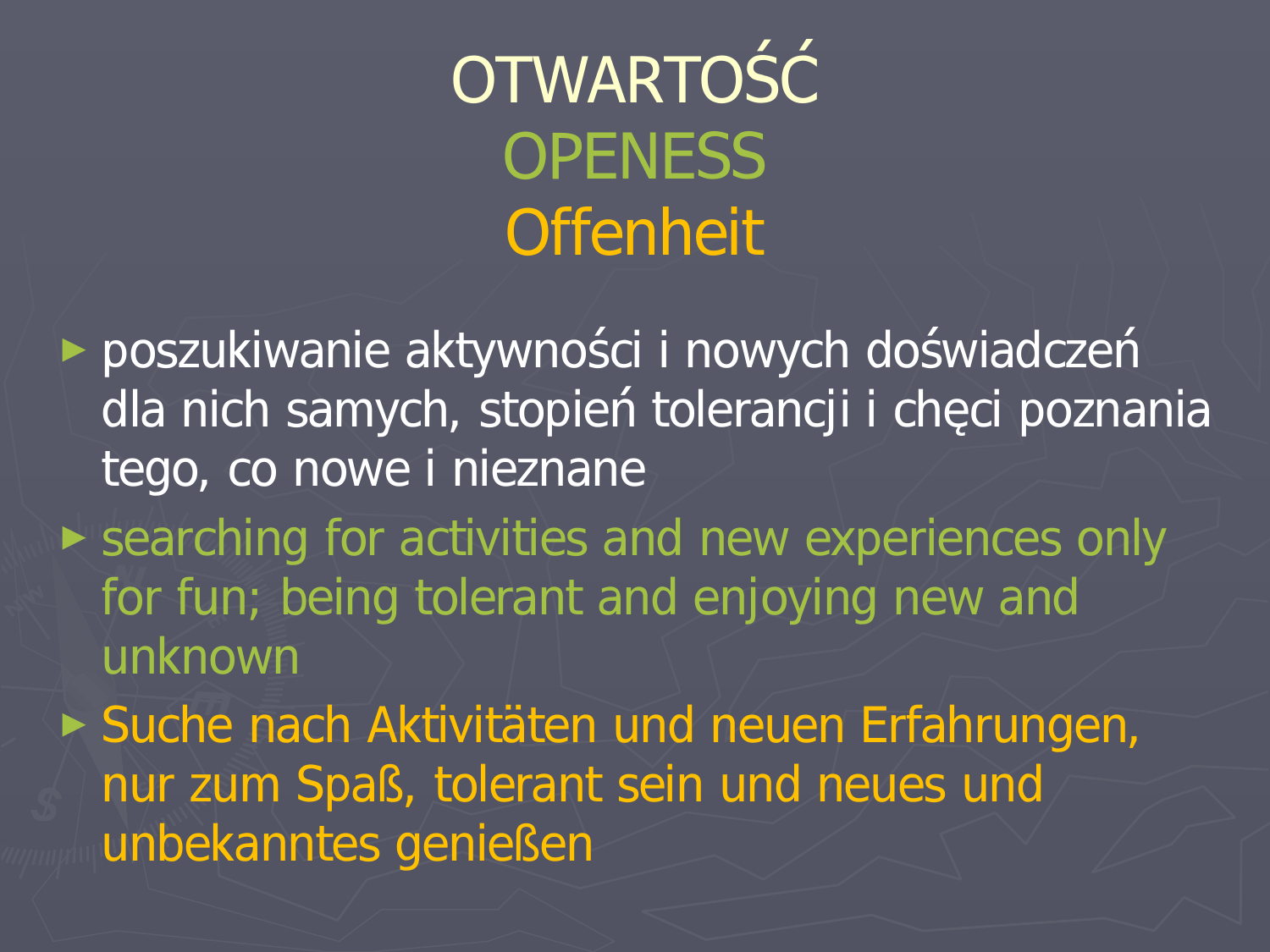

# OTWARTOŚĆ OPENESS Offenheit
poszukiwanie aktywności i nowych doświadczeń dla nich samych, stopień tolerancji i chęci poznania tego, co nowe i nieznane
searching for activities and new experiences only for fun; being tolerant and enjoying new and unknown
Suche nach Aktivitäten und neuen Erfahrungen, nur zum Spaß, tolerant sein und neues und unbekanntes genießen